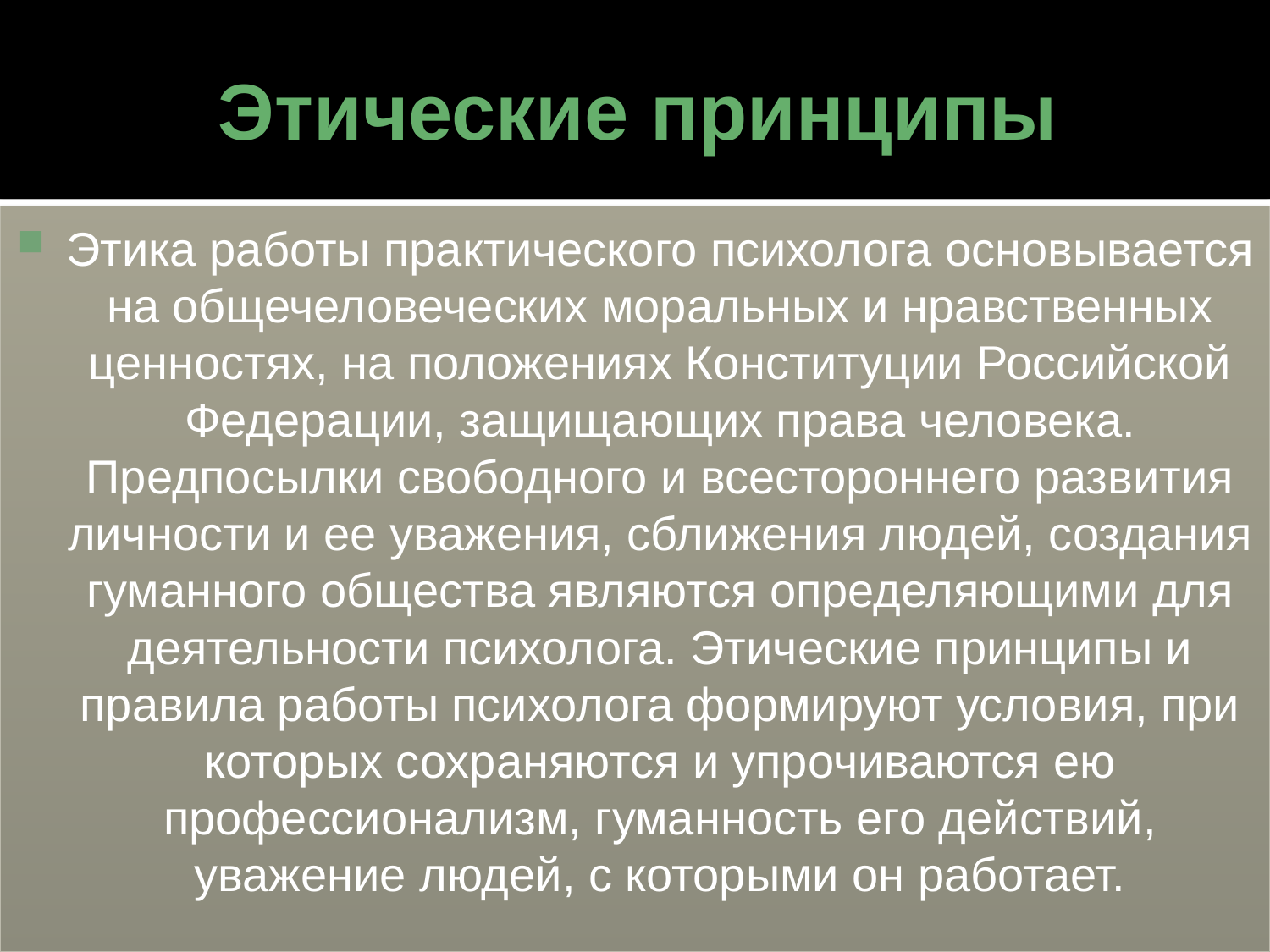

# Этические принципы
Этика работы практического психолога основывается на общечеловеческих моральных и нравственных ценностях, на положениях Конституции Российской Федерации, защищающих права человека. Предпосылки свободного и всестороннего развития личности и ее уважения, сближения людей, создания гуманного общества являются определяющими для деятельности психолога. Этические принципы и правила работы психолога формируют условия, при которых сохраняются и упрочиваются ею профессионализм, гуманность его действий, уважение людей, с которыми он работает.